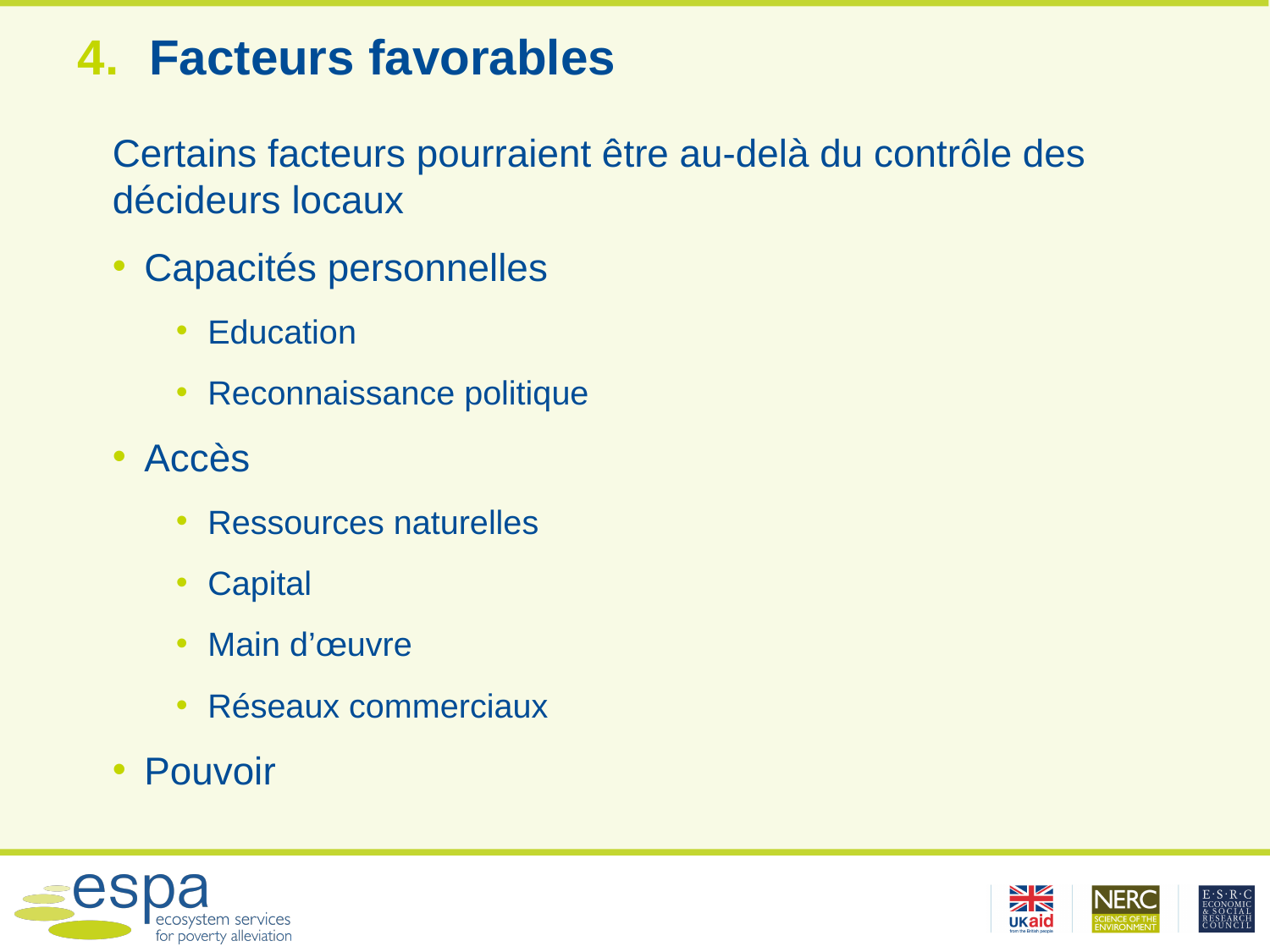

# Facteurs favorables
Certains facteurs pourraient être au-delà du contrôle des décideurs locaux
Capacités personnelles
Education
Reconnaissance politique
Accès
Ressources naturelles
Capital
Main d’œuvre
Réseaux commerciaux
Pouvoir